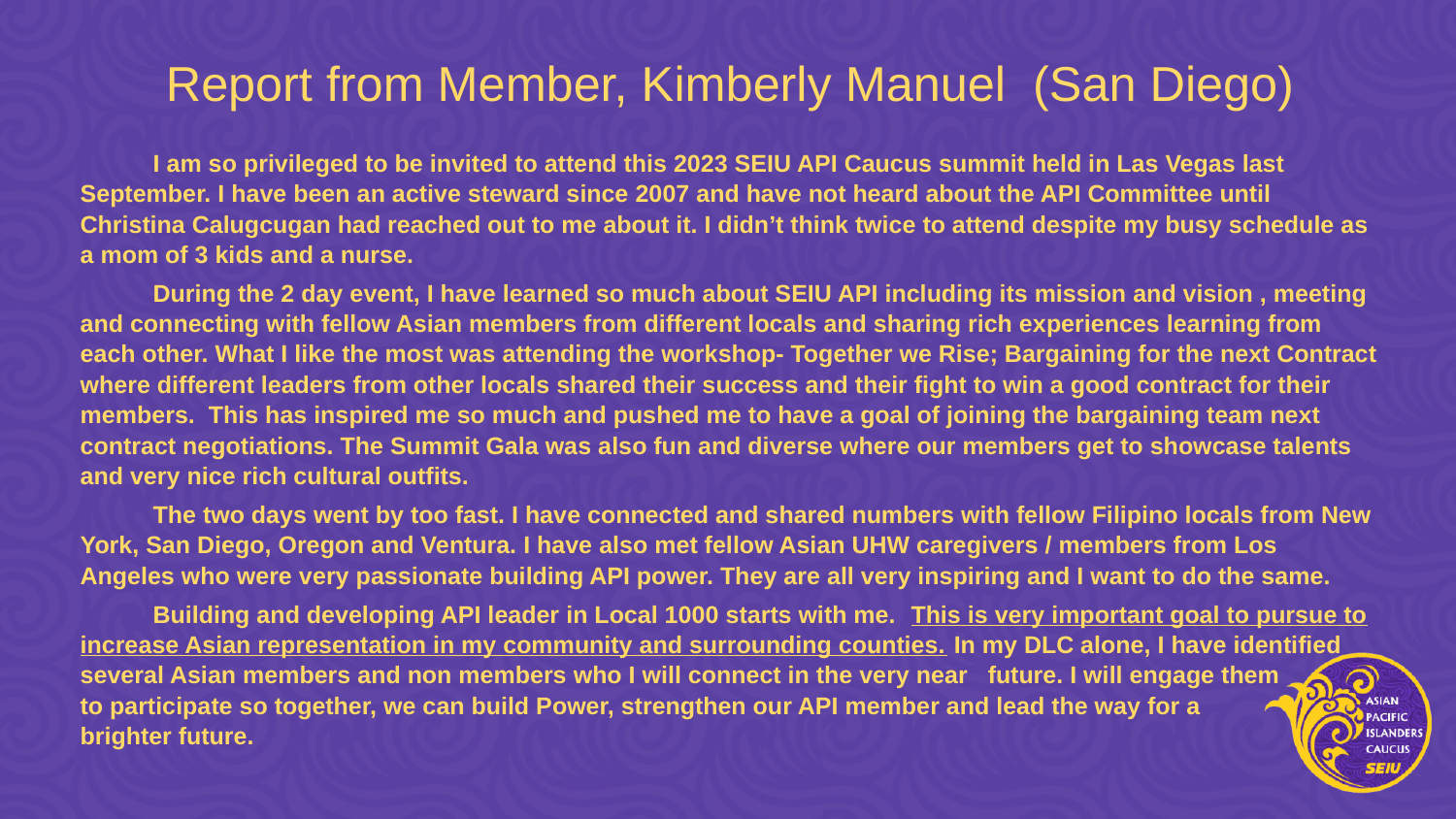

# Report from Member, Kimberly Manuel  (San Diego)
I am so privileged to be invited to attend this 2023 SEIU API Caucus summit held in Las Vegas last September. I have been an active steward since 2007 and have not heard about the API Committee until Christina Calugcugan had reached out to me about it. I didn’t think twice to attend despite my busy schedule as a mom of 3 kids and a nurse.
During the 2 day event, I have learned so much about SEIU API including its mission and vision , meeting and connecting with fellow Asian members from different locals and sharing rich experiences learning from each other. What I like the most was attending the workshop- Together we Rise; Bargaining for the next Contract where different leaders from other locals shared their success and their fight to win a good contract for their members.  This has inspired me so much and pushed me to have a goal of joining the bargaining team next contract negotiations. The Summit Gala was also fun and diverse where our members get to showcase talents and very nice rich cultural outfits.
The two days went by too fast. I have connected and shared numbers with fellow Filipino locals from New York, San Diego, Oregon and Ventura. I have also met fellow Asian UHW caregivers / members from Los Angeles who were very passionate building API power. They are all very inspiring and I want to do the same.
Building and developing API leader in Local 1000 starts with me.  This is very important goal to pursue to increase Asian representation in my community and surrounding counties. In my DLC alone, I have identified several Asian members and non members who I will connect in the very near   future. I will engage them            to participate so together, we can build Power, strengthen our API member and lead the way for a              brighter future.